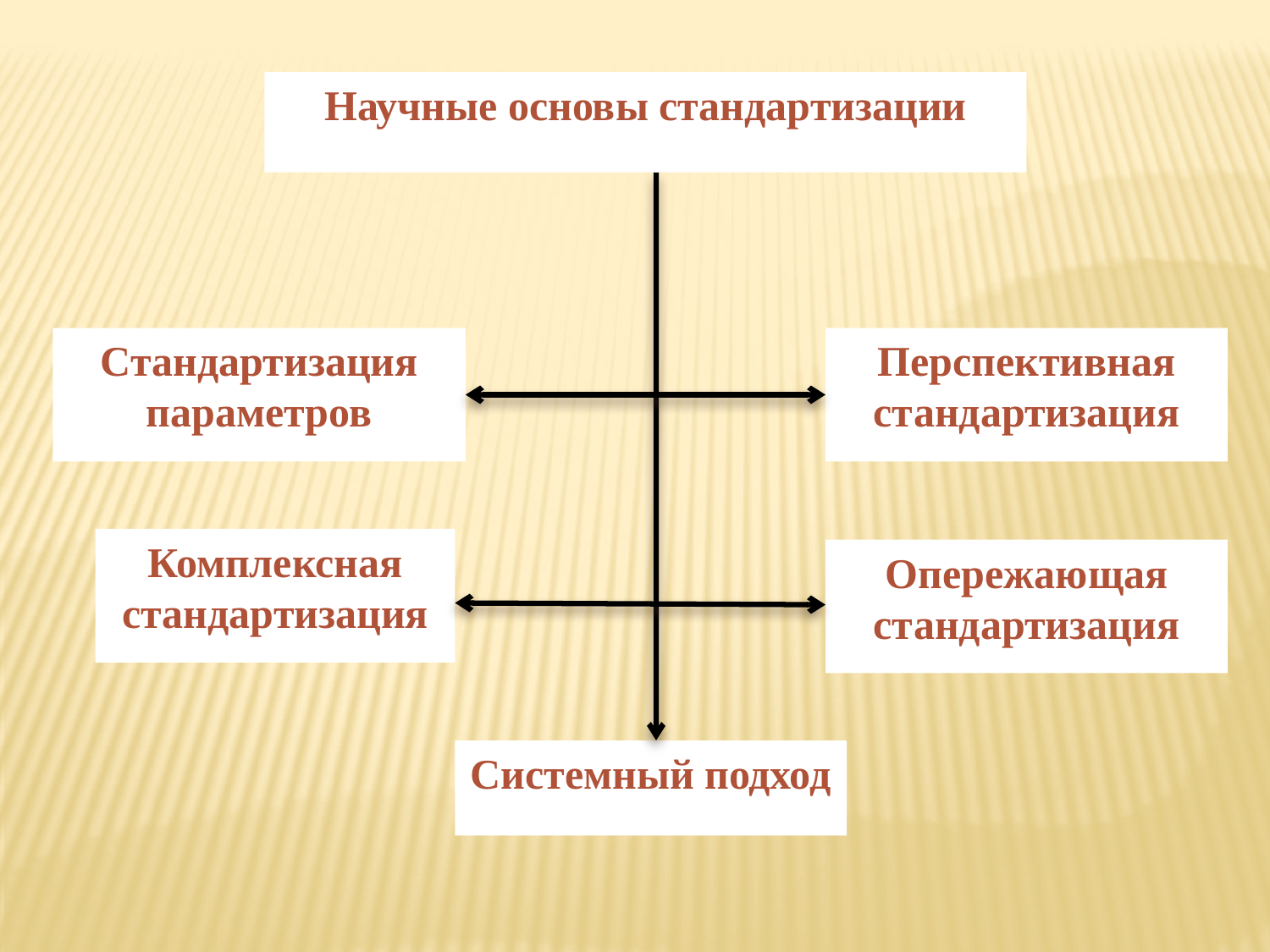

Научные основы стандартизации
Стандартизация параметров
Перспективная стандартизация
Комплексная стандартизация

Опережающая стандартизация

Системный подход